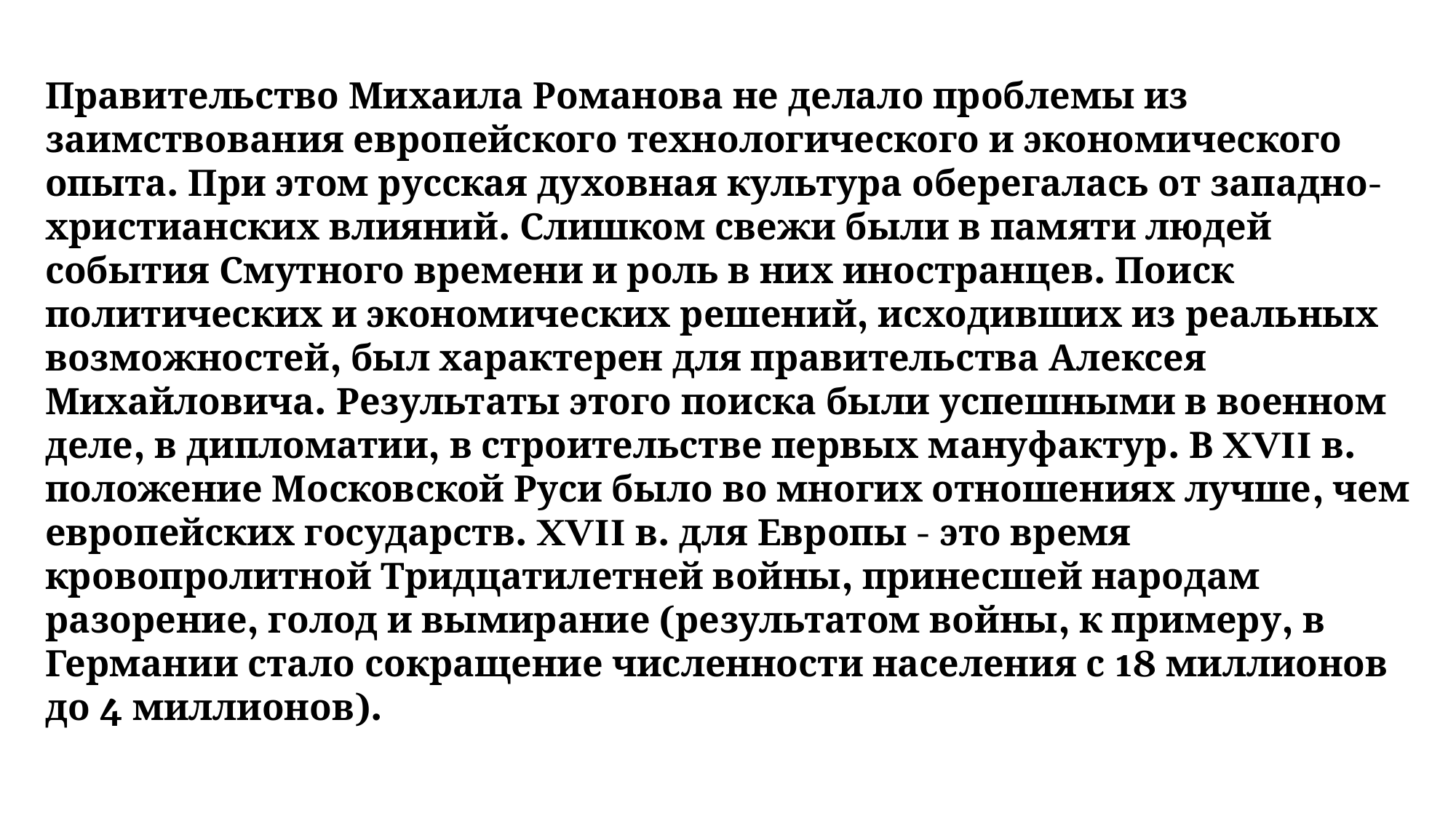

Правительство Михаила Романова не делало проблемы из заимствования европейского технологического и экономического опыта. При этом русская духовная культура оберегалась от западно-христианских влияний. Слишком свежи были в памяти людей события Смутного времени и роль в них иностранцев. Поиск политических и экономических решений, исходивших из реальных возможностей, был характерен для правительства Алексея Михайловича. Результаты этого поиска были успешными в военном деле, в дипломатии, в строительстве первых мануфактур. В XVII в. положение Московской Руси было во многих отношениях лучше, чем европейских государств. XVII в. для Европы - это время кровопролитной Тридцатилетней войны, принесшей народам разорение, голод и вымирание (результатом войны, к примеру, в Германии стало сокращение численности населения с 18 миллионов до 4 миллионов).